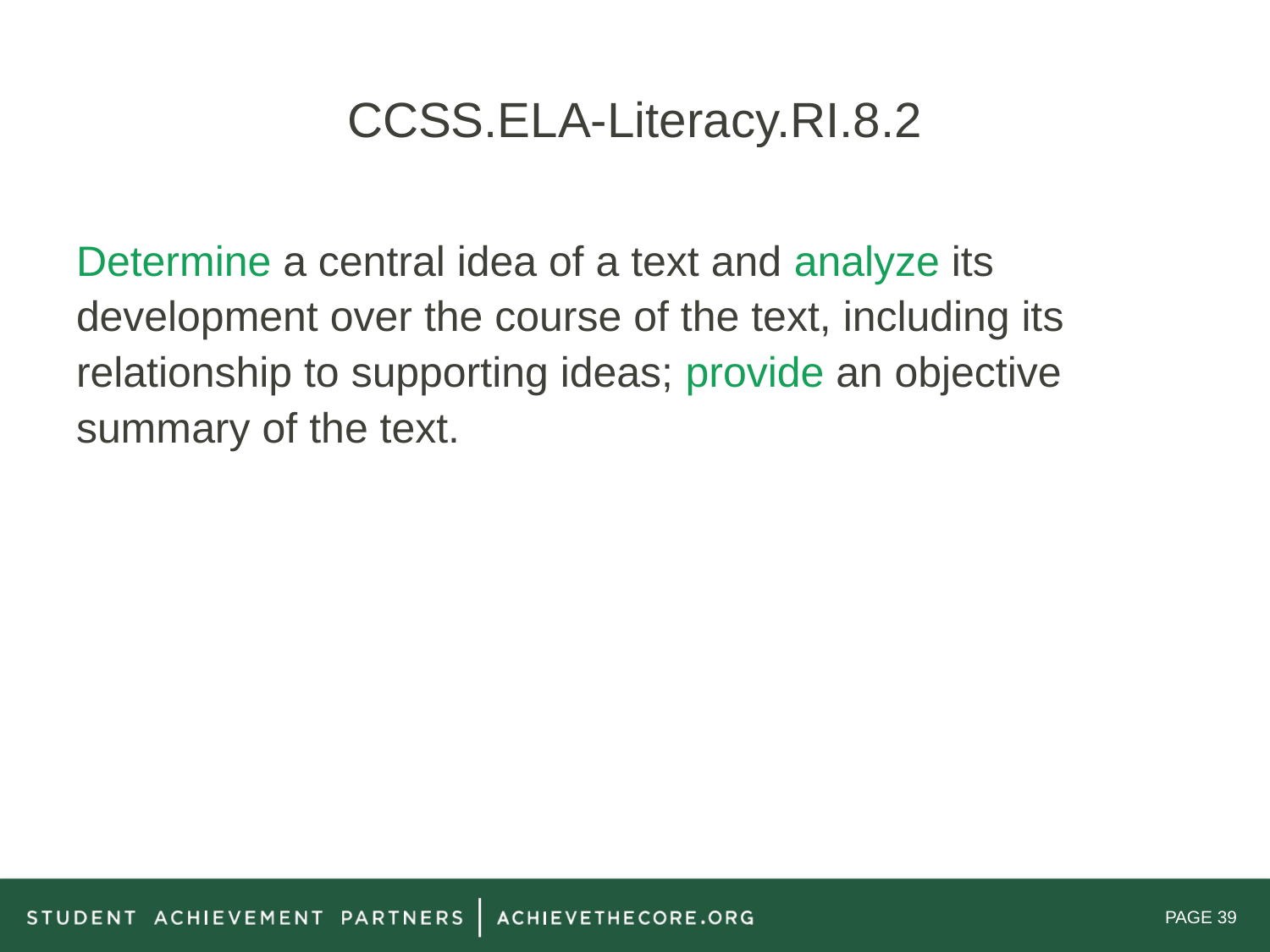

# CCSS.ELA-Literacy.RI.8.2
Determine a central idea of a text and analyze its development over the course of the text, including its relationship to supporting ideas; provide an objective summary of the text.